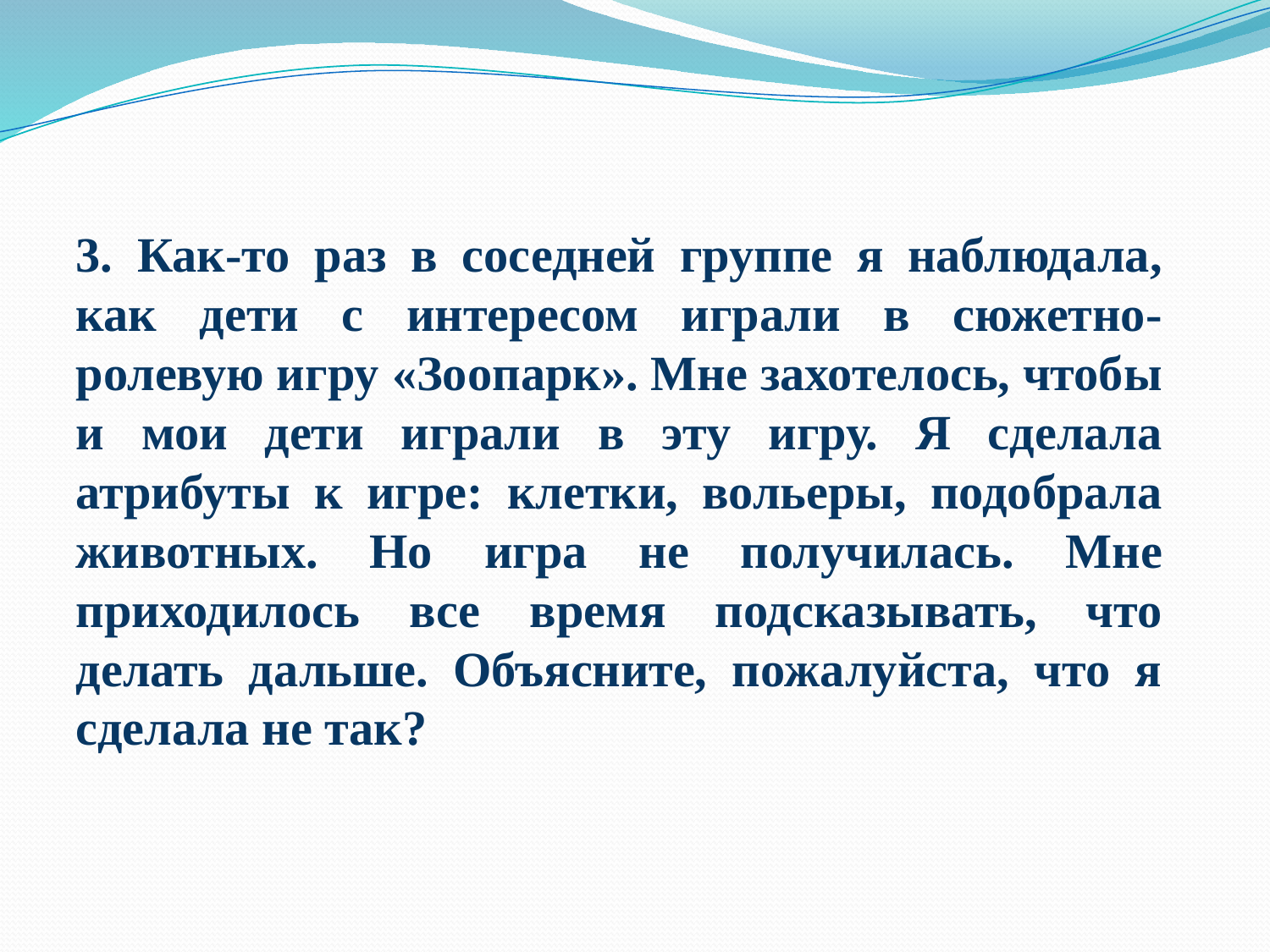

3. Как-то раз в соседней группе я наблюдала, как дети с интересом играли в сюжетно-ролевую игру «Зоопарк». Мне захотелось, чтобы и мои дети играли в эту игру. Я сделала атрибуты к игре: клетки, вольеры, подобрала животных. Но игра не получилась. Мне приходилось все время подсказывать, что делать дальше. Объясните, пожалуйста, что я сделала не так?